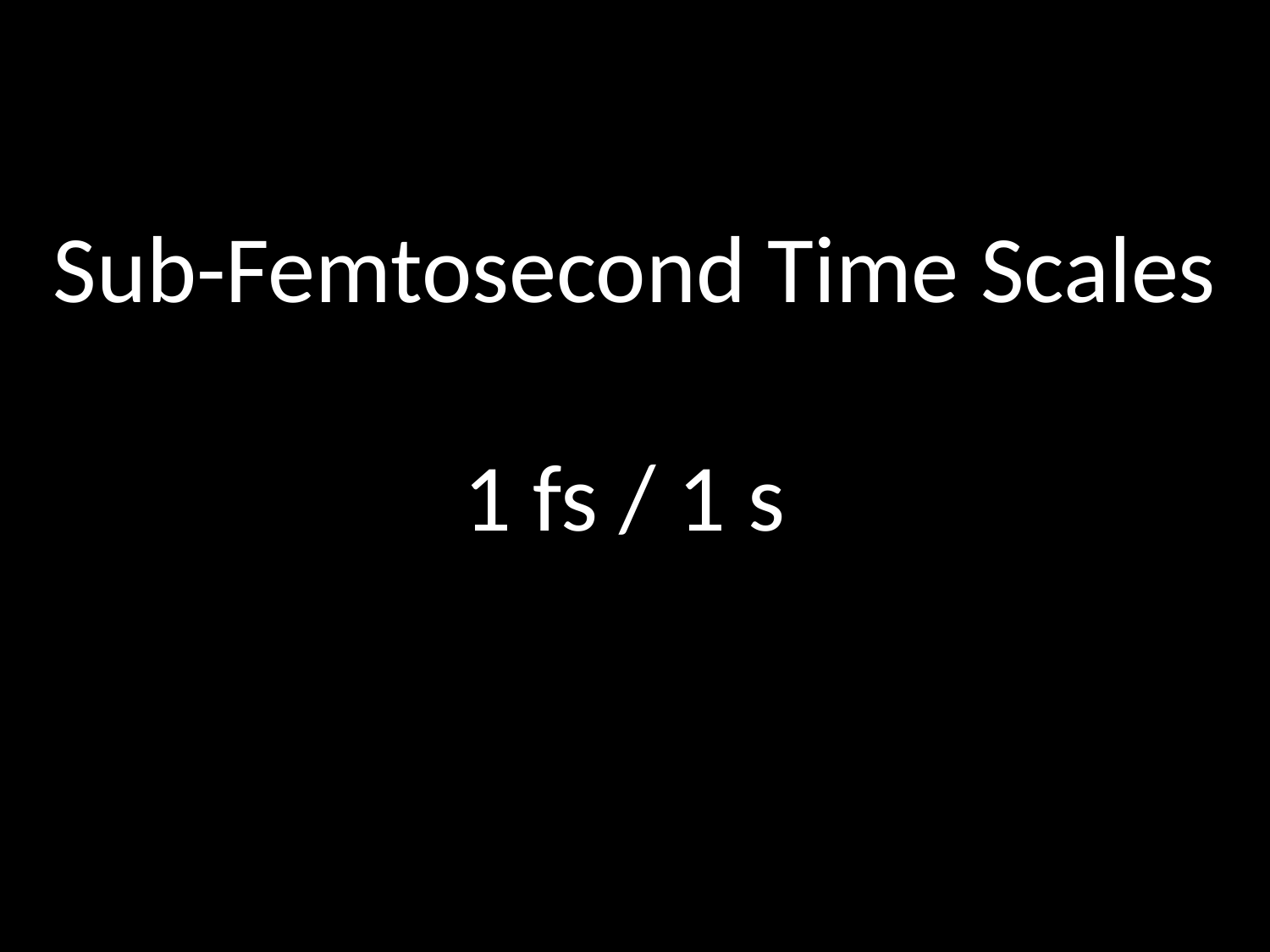

# Sub-Femtosecond Time Scales 1 fs / 1 s